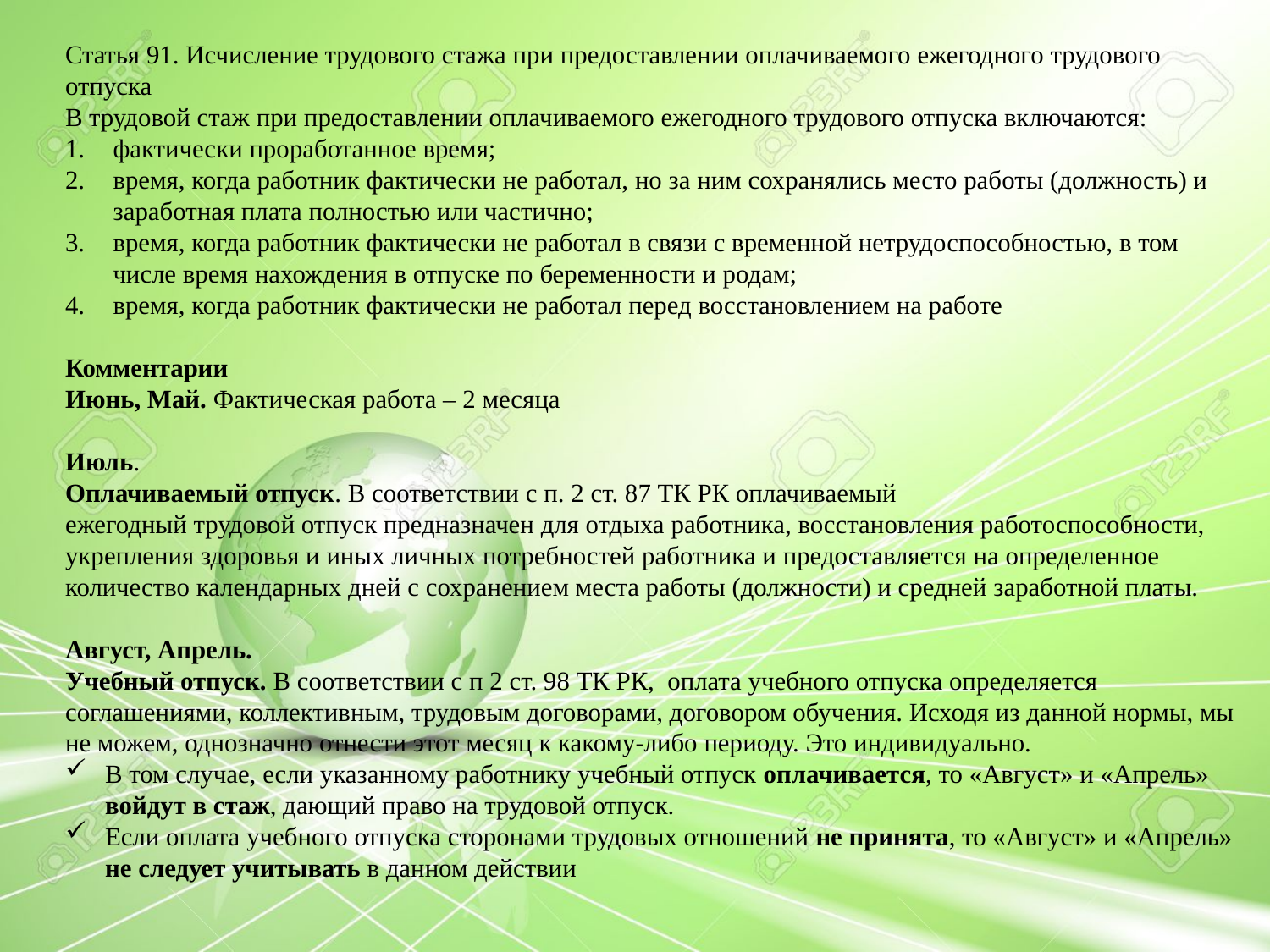

Статья 91. Исчисление трудового стажа при предоставлении оплачиваемого ежегодного трудового отпуска
В трудовой стаж при предоставлении оплачиваемого ежегодного трудового отпуска включаются:
фактически проработанное время;
время, когда работник фактически не работал, но за ним сохранялись место работы (должность) и заработная плата полностью или частично;
время, когда работник фактически не работал в связи с временной нетрудоспособностью, в том числе время нахождения в отпуске по беременности и родам;
время, когда работник фактически не работал перед восстановлением на работе

Комментарии
Июнь, Май. Фактическая работа – 2 месяца

Июль.
Оплачиваемый отпуск. В соответствии с п. 2 ст. 87 ТК РК оплачиваемый
ежегодный трудовой отпуск предназначен для отдыха работника, восстановления работоспособности, укрепления здоровья и иных личных потребностей работника и предоставляется на определенное количество календарных дней с сохранением места работы (должности) и средней заработной платы.

Август, Апрель.
Учебный отпуск. В соответствии с п 2 ст. 98 ТК РК,  оплата учебного отпуска определяется соглашениями, коллективным, трудовым договорами, договором обучения. Исходя из данной нормы, мы не можем, однозначно отнести этот месяц к какому-либо периоду. Это индивидуально.
В том случае, если указанному работнику учебный отпуск оплачивается, то «Август» и «Апрель» войдут в стаж, дающий право на трудовой отпуск.
Если оплата учебного отпуска сторонами трудовых отношений не принята, то «Август» и «Апрель» не следует учитывать в данном действии